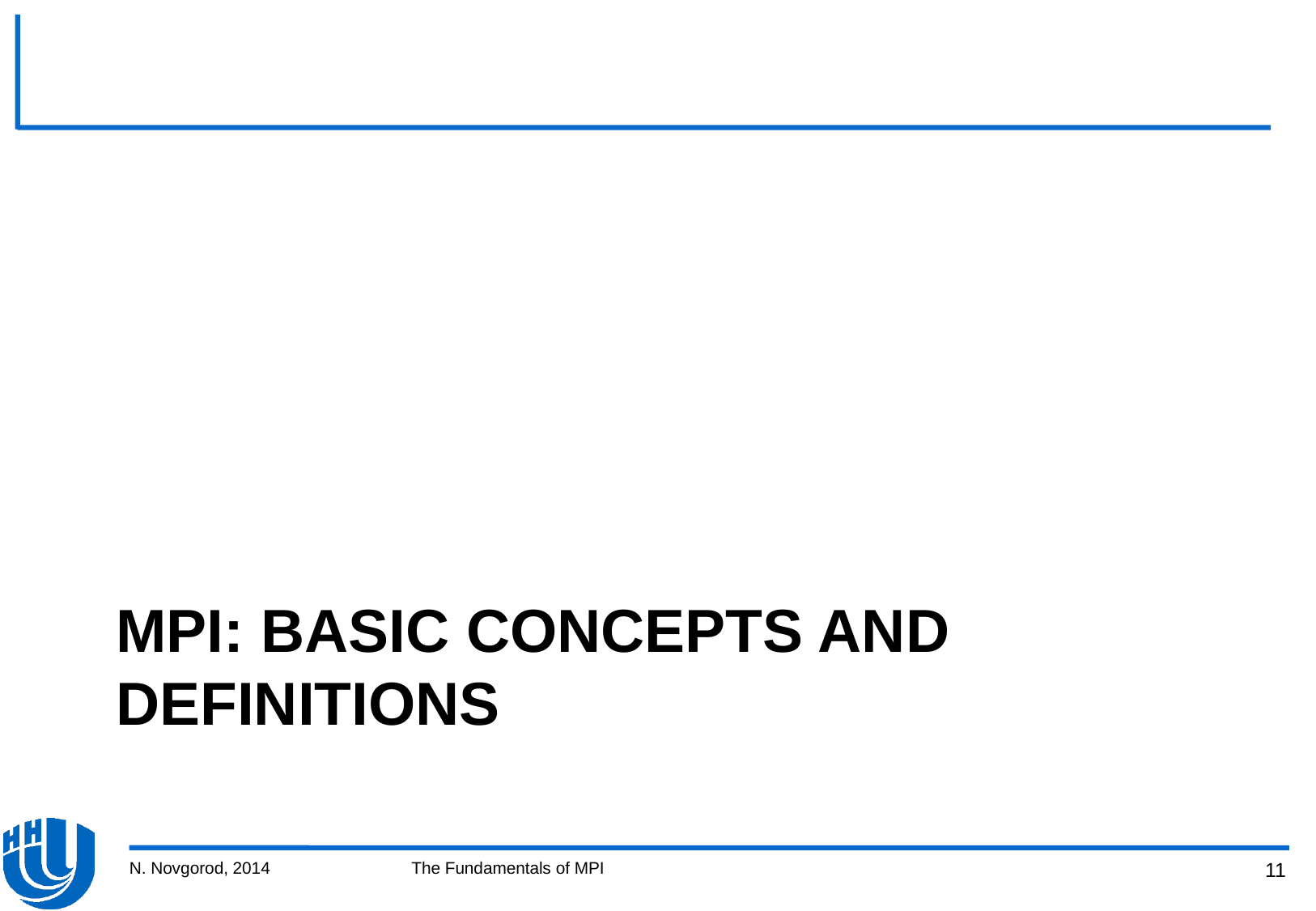

# MPI: Basic Concepts and Definitions
N. Novgorod, 2014
The Fundamentals of MPI
11